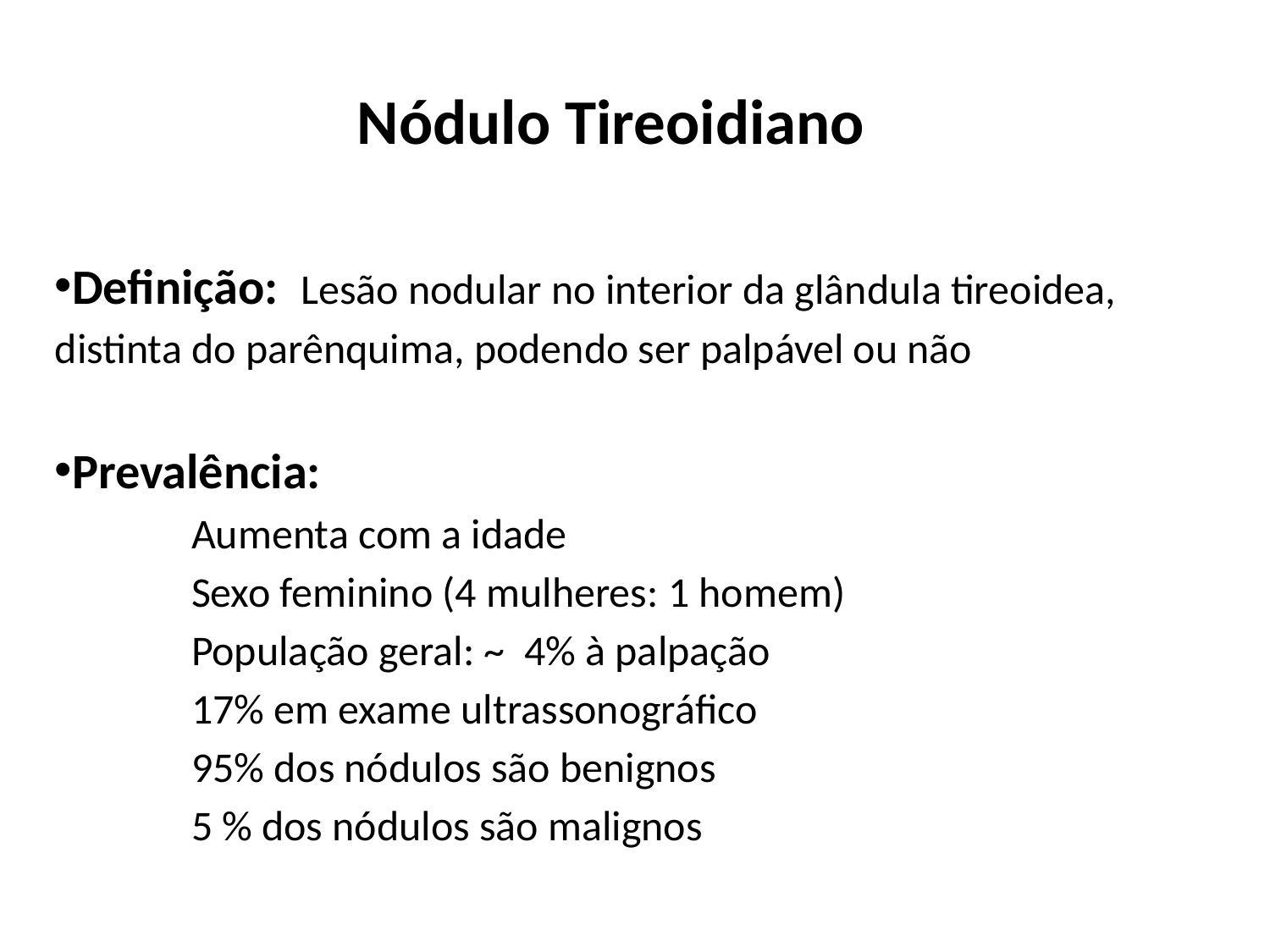

Nódulo Tireoidiano
Definição:  Lesão nodular no interior da glândula tireoidea, distinta do parênquima, podendo ser palpável ou não

Prevalência:
 	 Aumenta com a idade
	 Sexo feminino (4 mulheres: 1 homem)
	 População geral: ~  4% à palpação
	 17% em exame ultrassonográfico
	 95% dos nódulos são benignos
	 5 % dos nódulos são malignos